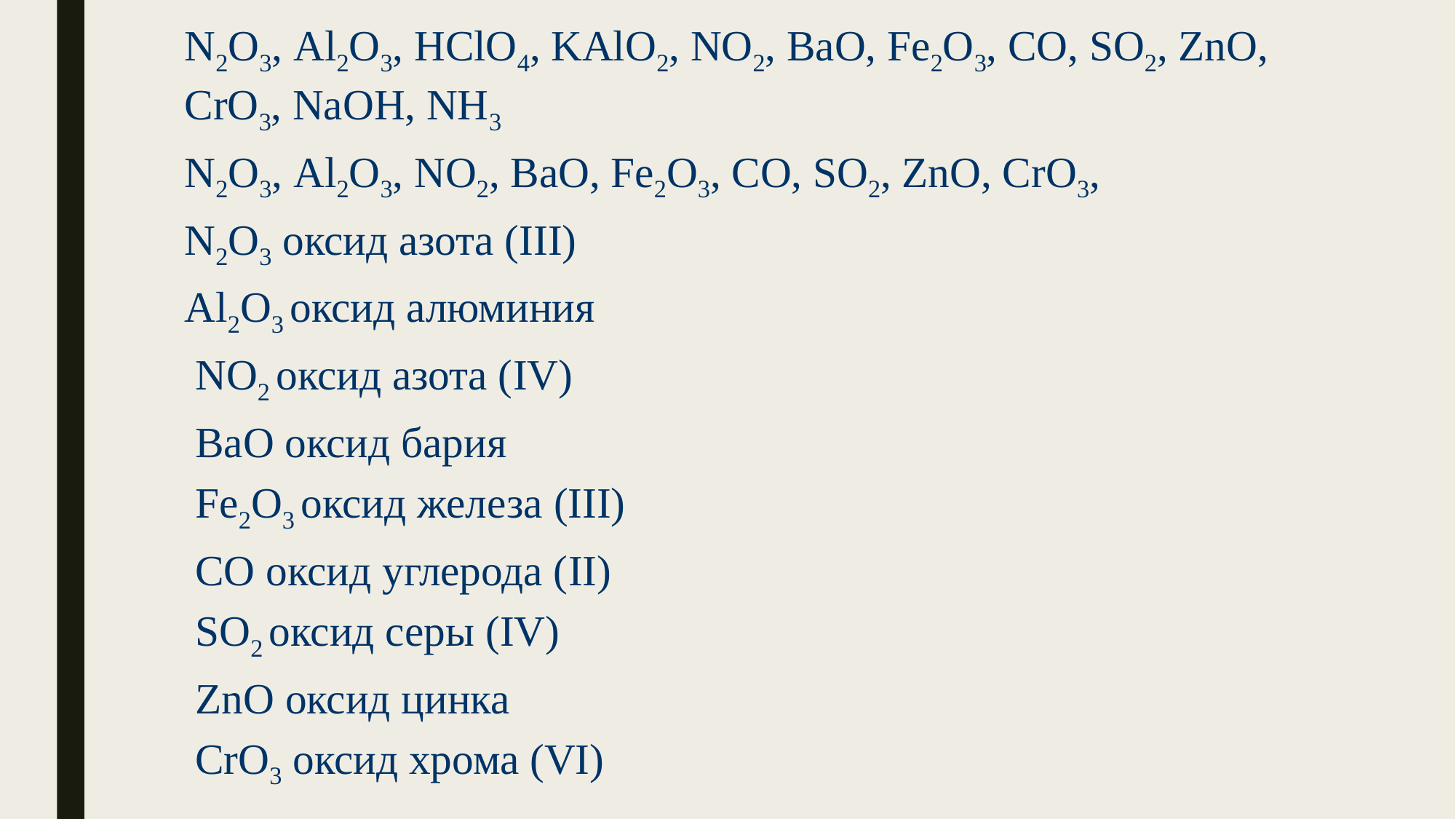

N2O3, Al2O3, HClO4, KAlO2, NO2, BaO, Fe2O3, CO, SO2, ZnO, CrO3, NaOH, NH3
N2O3, Al2O3, NO2, BaO, Fe2O3, CO, SO2, ZnO, CrO3,
N2O3 оксид азота (III)
Al2O3 оксид алюминия
 NO2 оксид азота (IV)
 BaO оксид бария
 Fe2O3 оксид железа (III)
 CO оксид углерода (II)
 SO2 оксид серы (IV)
 ZnO оксид цинка
 CrO3 оксид хрома (VI)